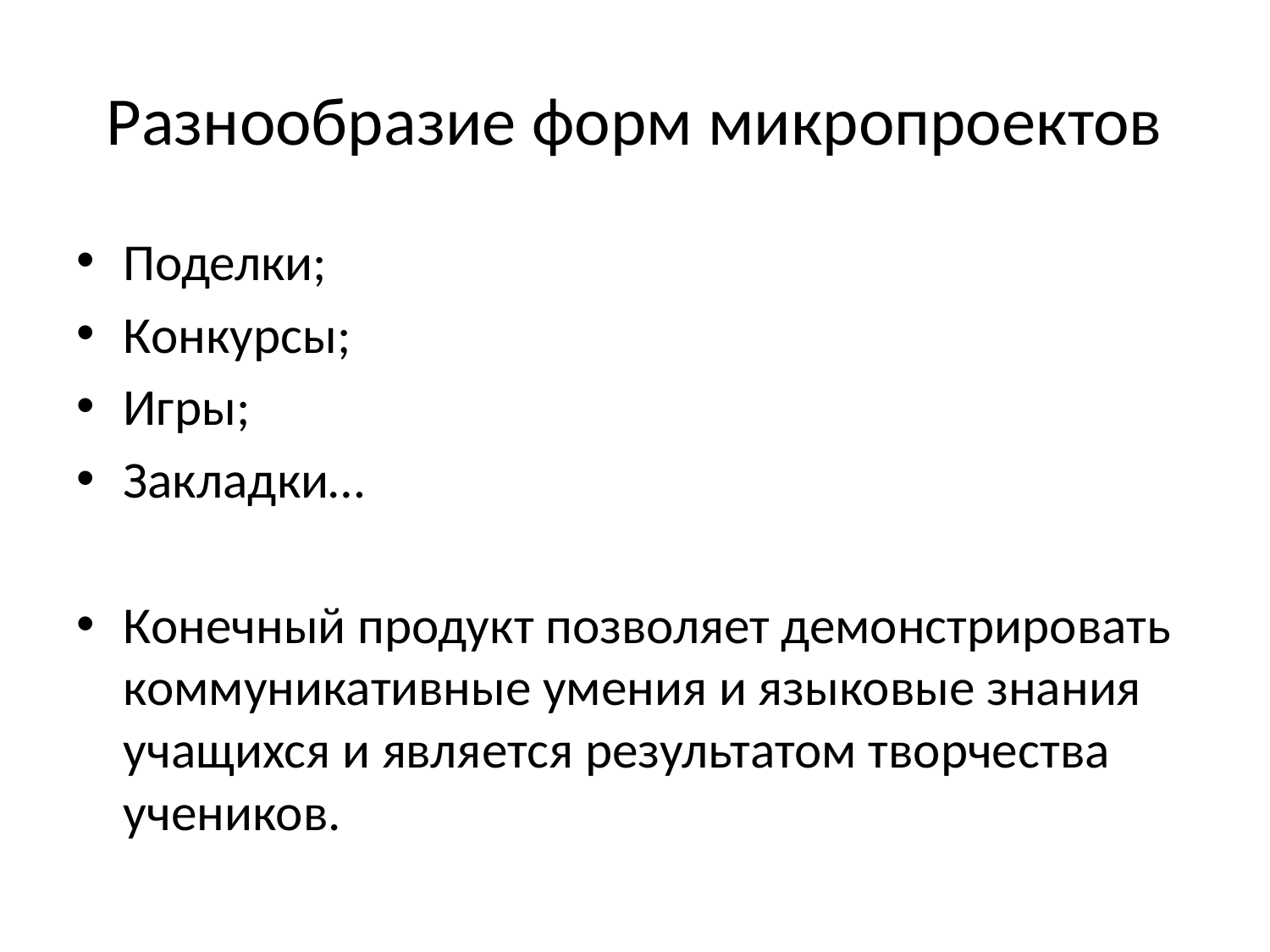

# Разнообразие форм микропроектов
Поделки;
Конкурсы;
Игры;
Закладки…

Конечный продукт позволяет демонстрировать коммуникативные умения и языковые знания учащихся и является результатом творчества учеников.